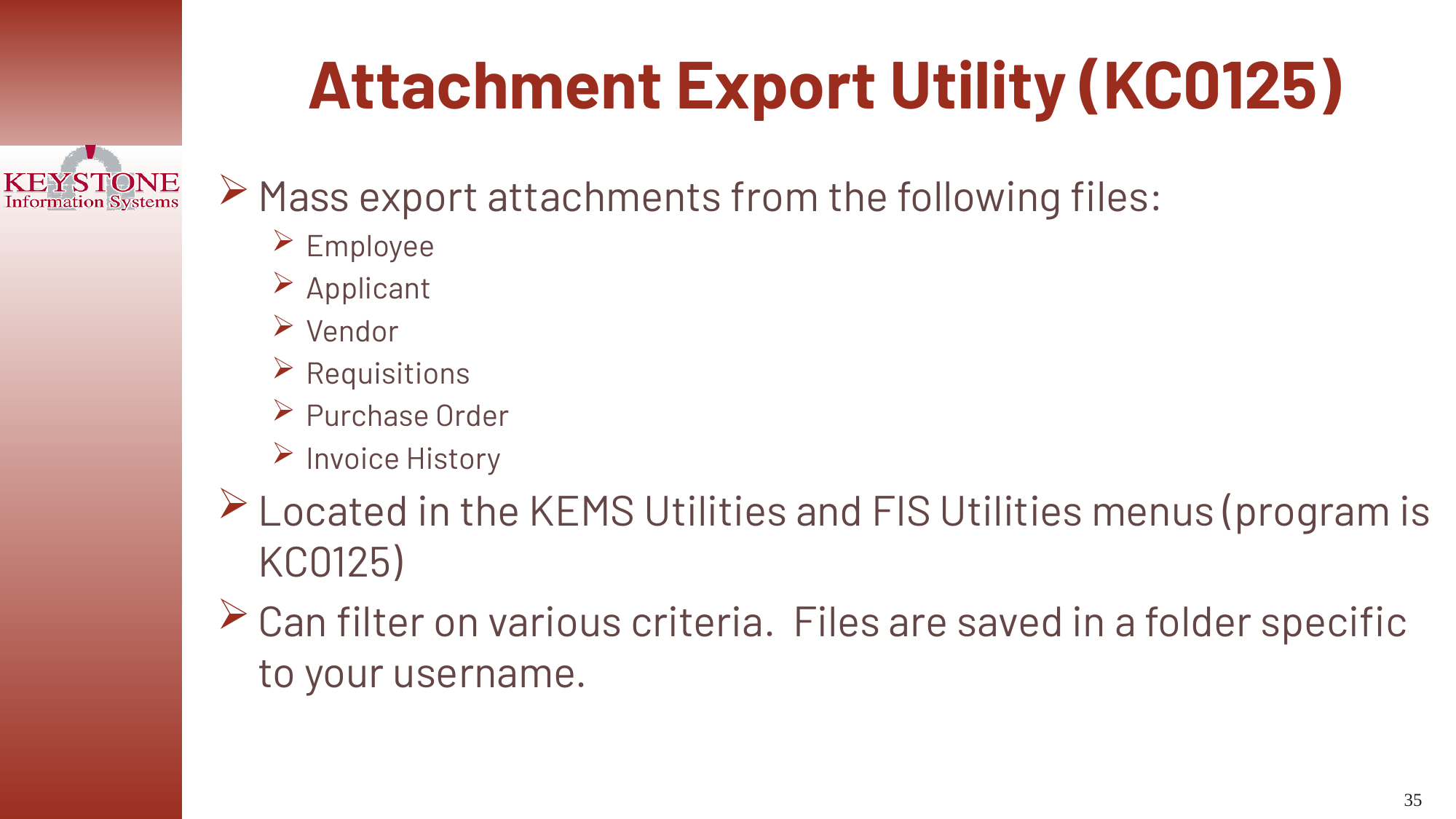

Attachment Export Utility (KC0125)
Mass export attachments from the following files:
Employee
Applicant
Vendor
Requisitions
Purchase Order
Invoice History
Located in the KEMS Utilities and FIS Utilities menus (program is KC0125)
Can filter on various criteria.  Files are saved in a folder specific to your username.
35